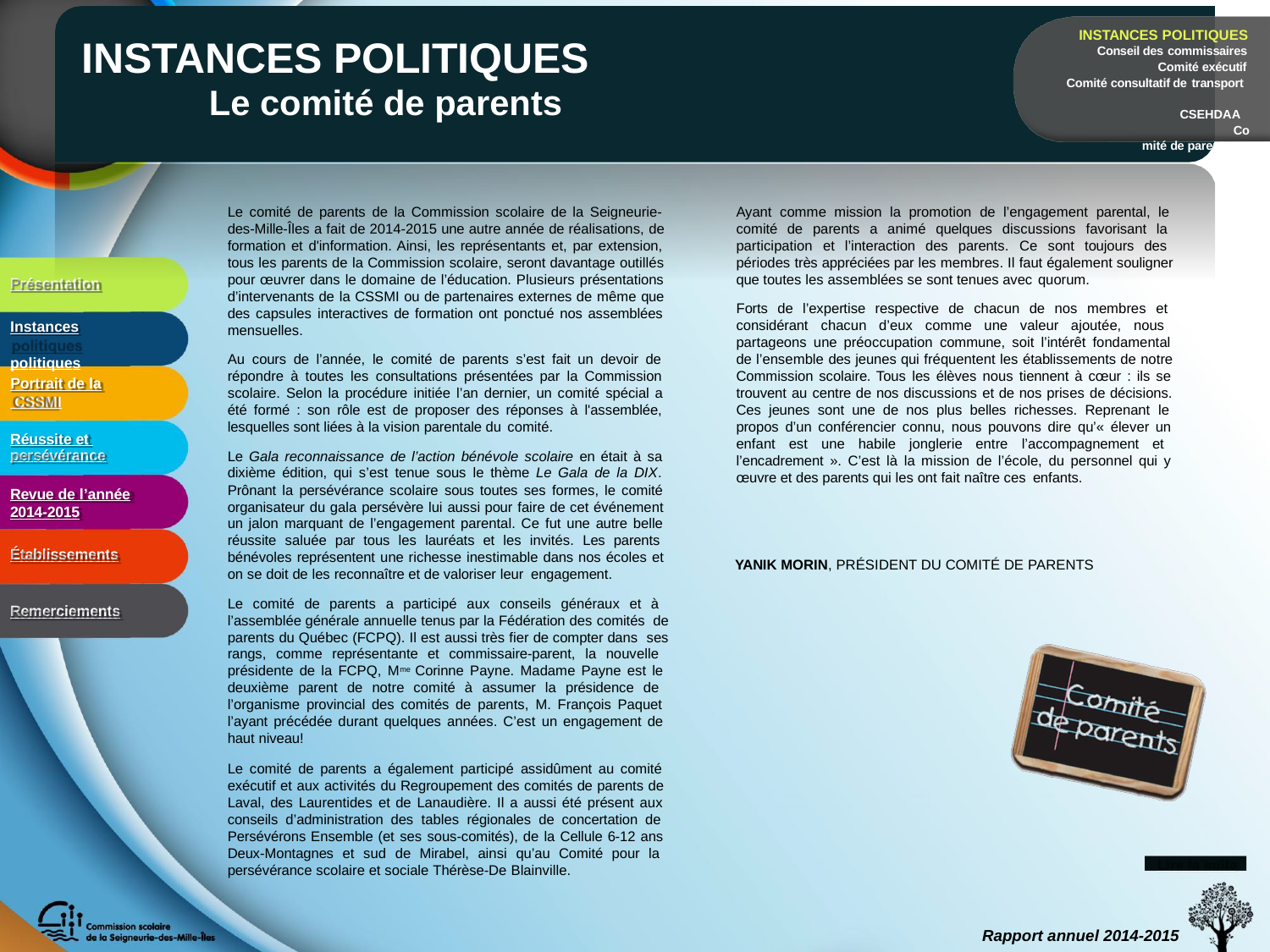

INSTANCES POLITIQUES
Conseil des commissaires
Comité exécutif  Comité consultatif de transport
CCSEHDAA
Comité de parents
# INSTANCES POLITIQUES
Le comité de parents

Le comité de parents de la Commission scolaire de la Seigneurie-  des-Mille-Îles a fait de 2014-2015 une autre année de réalisations, de  formation et d'information. Ainsi, les représentants et, par extension,  tous les parents de la Commission scolaire, seront davantage outillés  pour œuvrer dans le domaine de l’éducation. Plusieurs présentations  d’intervenants de la CSSMI ou de partenaires externes de même que  des capsules interactives de formation ont ponctué nos assemblées  mensuelles.
Au cours de l’année, le comité de parents s’est fait un devoir de  répondre à toutes les consultations présentées par la Commission  scolaire. Selon la procédure initiée l’an dernier, un comité spécial a  été formé : son rôle est de proposer des réponses à l'assemblée,  lesquelles sont liées à la vision parentale du comité.
Le Gala reconnaissance de l’action bénévole scolaire en était à sa  dixième édition, qui s’est tenue sous le thème Le Gala de la DIX.  Prônant la persévérance scolaire sous toutes ses formes, le comité  organisateur du gala persévère lui aussi pour faire de cet événement  un jalon marquant de l’engagement parental. Ce fut une autre belle  réussite saluée par tous les lauréats et les invités. Les parents  bénévoles représentent une richesse inestimable dans nos écoles et  on se doit de les reconnaître et de valoriser leur engagement.
Le comité de parents a participé aux conseils généraux et à  l’assemblée générale annuelle tenus par la Fédération des comités  de parents du Québec (FCPQ). Il est aussi très fier de compter dans  ses rangs, comme représentante et commissaire-parent, la nouvelle  présidente de la FCPQ, Mme Corinne Payne. Madame Payne est le  deuxième parent de notre comité à assumer la présidence de  l’organisme provincial des comités de parents, M. François Paquet  l’ayant précédée durant quelques années. C’est un engagement de  haut niveau!
Ayant comme mission la promotion de l’engagement parental, le  comité de parents a animé quelques discussions favorisant la  participation et l’interaction des parents. Ce sont toujours des  périodes très appréciées par les membres. Il faut également souligner  que toutes les assemblées se sont tenues avec quorum.
Forts de l’expertise respective de chacun de nos membres et  considérant chacun d’eux comme une valeur ajoutée, nous  partageons une préoccupation commune, soit l’intérêt fondamental  de l’ensemble des jeunes qui fréquentent les établissements de notre  Commission scolaire. Tous les élèves nous tiennent à cœur : ils se  trouvent au centre de nos discussions et de nos prises de décisions.  Ces jeunes sont une de nos plus belles richesses. Reprenant le  propos d’un conférencier connu, nous pouvons dire qu’« élever un  enfant est une habile jonglerie entre l’accompagnement et  l’encadrement ». C’est là la mission de l’école, du personnel qui y  œuvre et des parents qui les ont fait naître ces enfants.

Présentation

Instances  politiques

Portrait de la  CSSMI

Réussite et  persévérance

Revue de l’année
2014-2015

Établissements
YANIK MORIN, PRÉSIDENT DU COMITÉ DE PARENTS

Remerciements
Le comité de parents a également participé assidûment au comité  exécutif et aux activités du Regroupement des comités de parents de  Laval, des Laurentides et de Lanaudière. Il a aussi été présent aux  conseils d’administration des tables régionales de concertation de  Persévérons Ensemble (et ses sous-comités), de la Cellule 6-12 ans  Deux-Montagnes et sud de Mirabel, ainsi qu’au Comité pour la  persévérance scolaire et sociale Thérèse-De Blainville.

Lire la suite
Rapport annuel 2014-2015